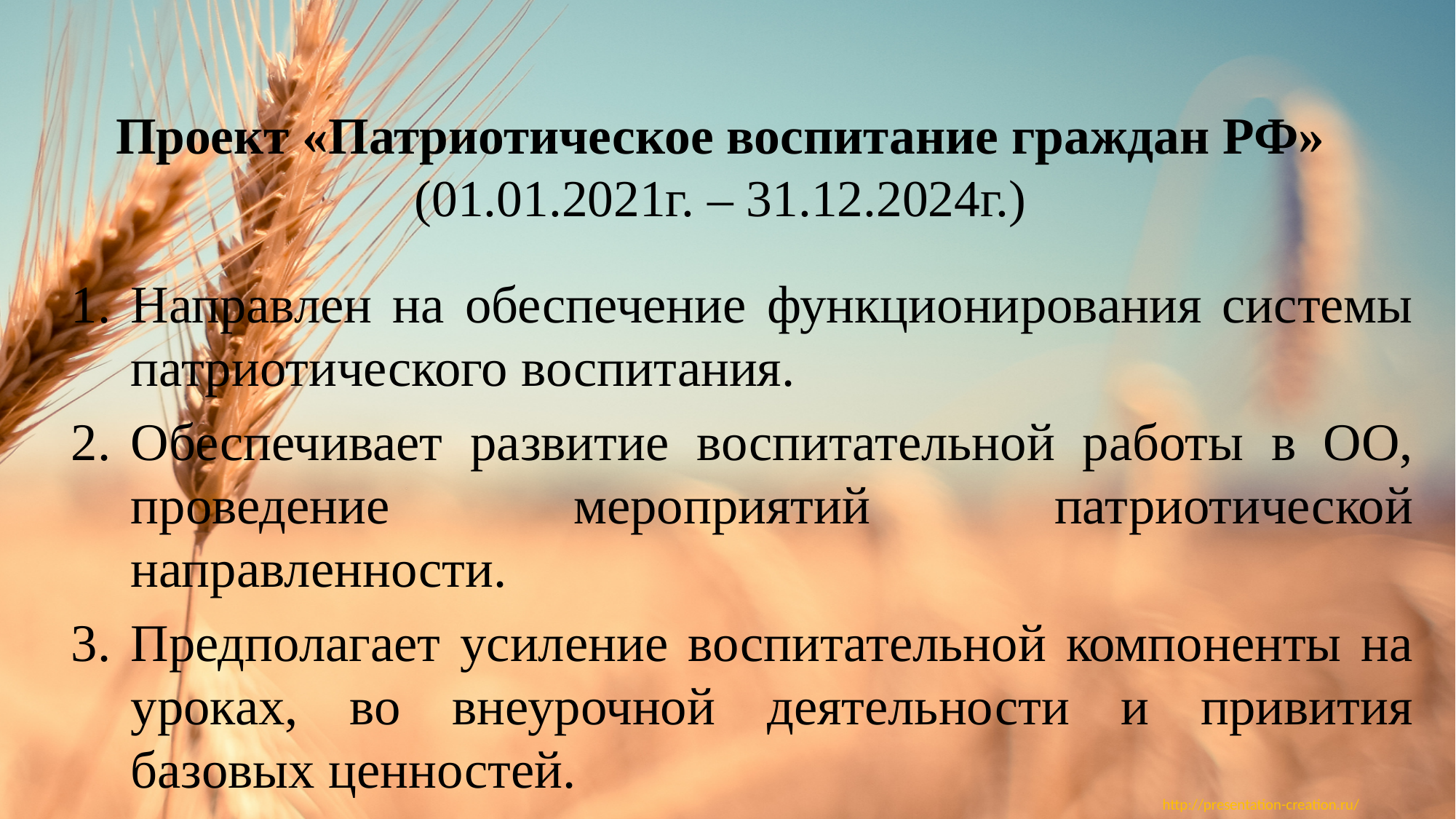

# Проект «Патриотическое воспитание граждан РФ» (01.01.2021г. – 31.12.2024г.)
Направлен на обеспечение функционирования системы патриотического воспитания.
Обеспечивает развитие воспитательной работы в ОО, проведение мероприятий патриотической направленности.
Предполагает усиление воспитательной компоненты на уроках, во внеурочной деятельности и привития базовых ценностей.